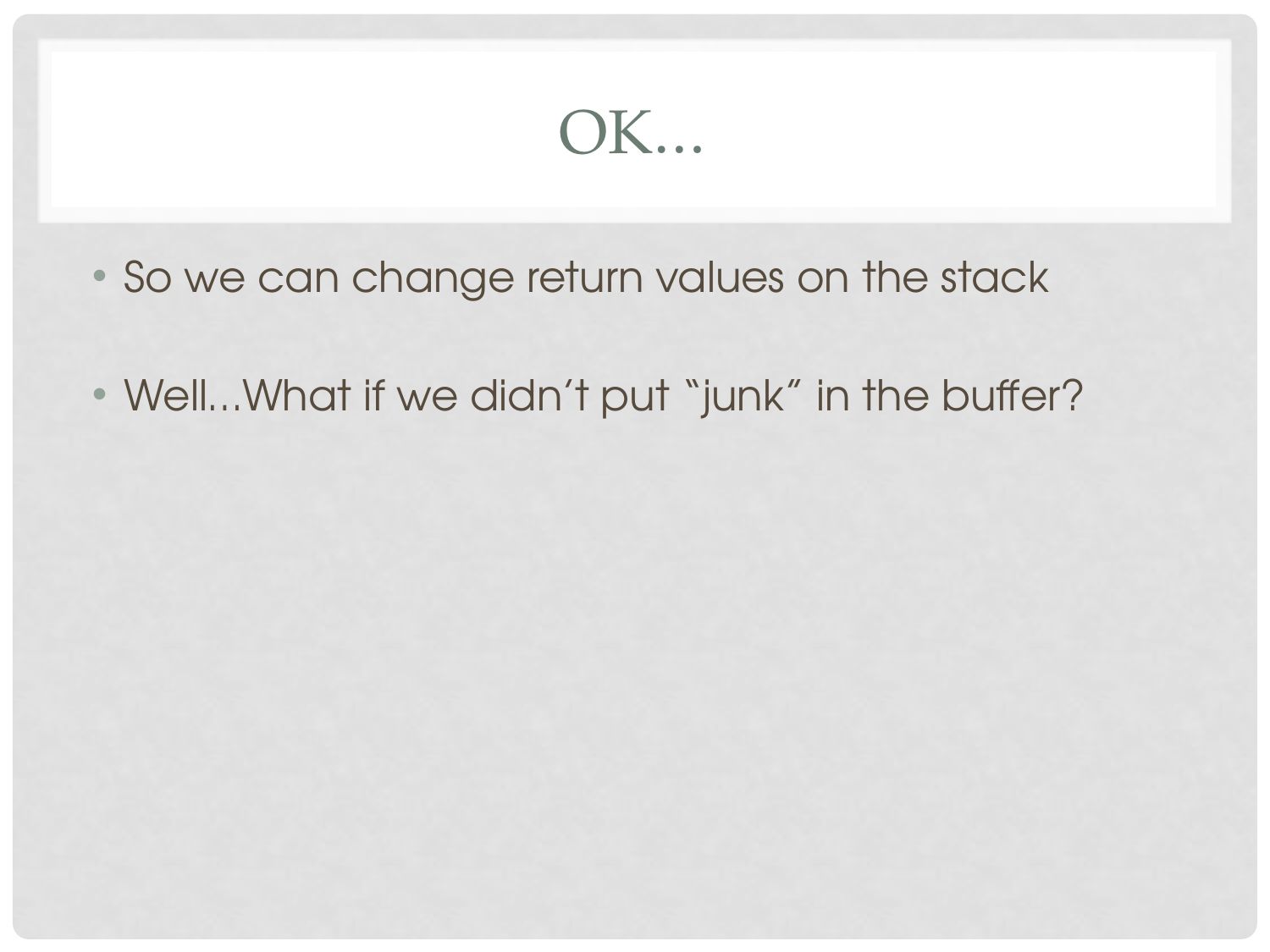

# Ok…
So we can change return values on the stack

Well…What if we didn’t put “junk” in the buffer?